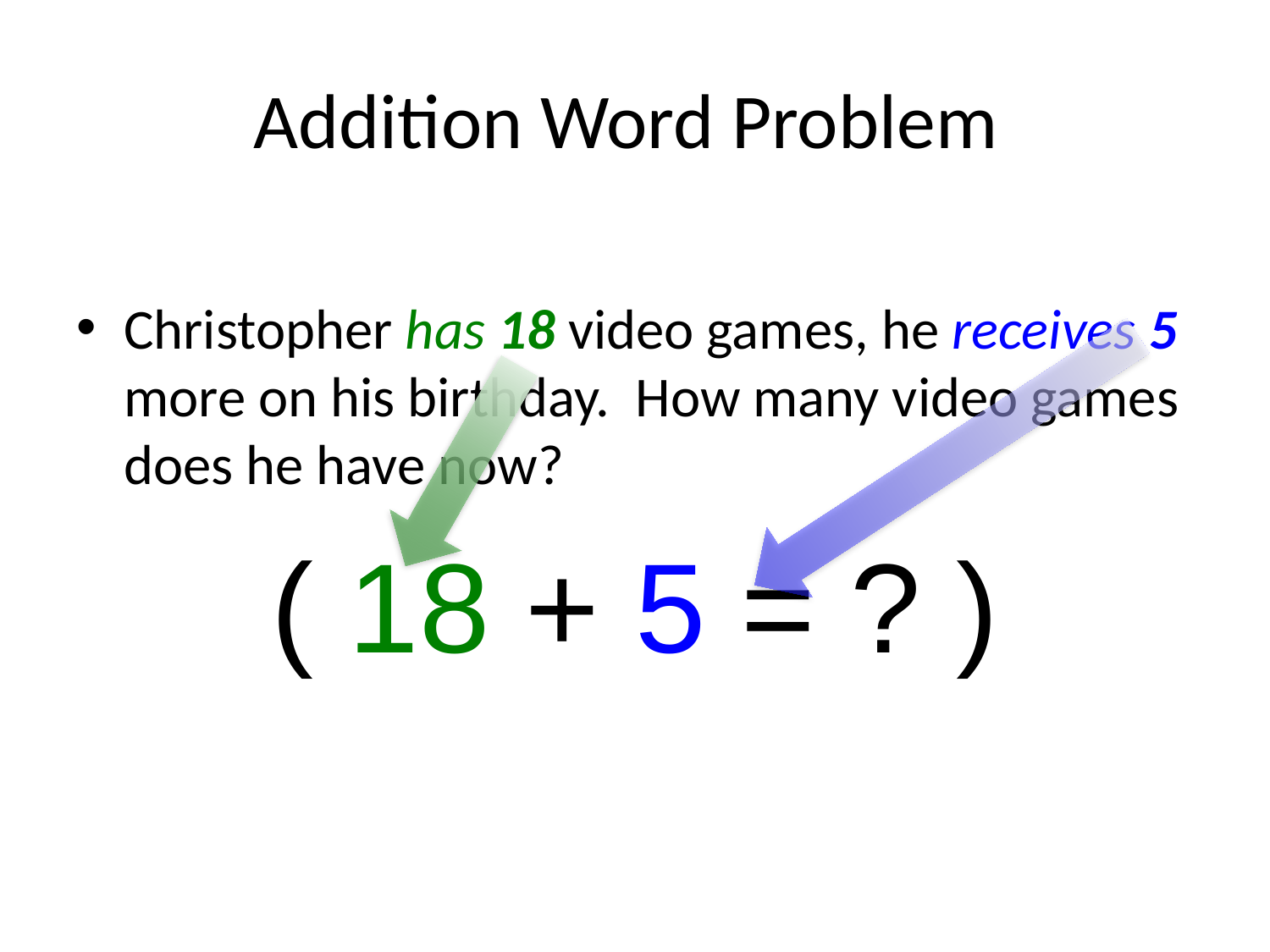

# Addition Word Problem

Christopher has 18 video games, he receives 5 more on his birthday.  How many video games does he have now?

( 18 + 5 = ? )